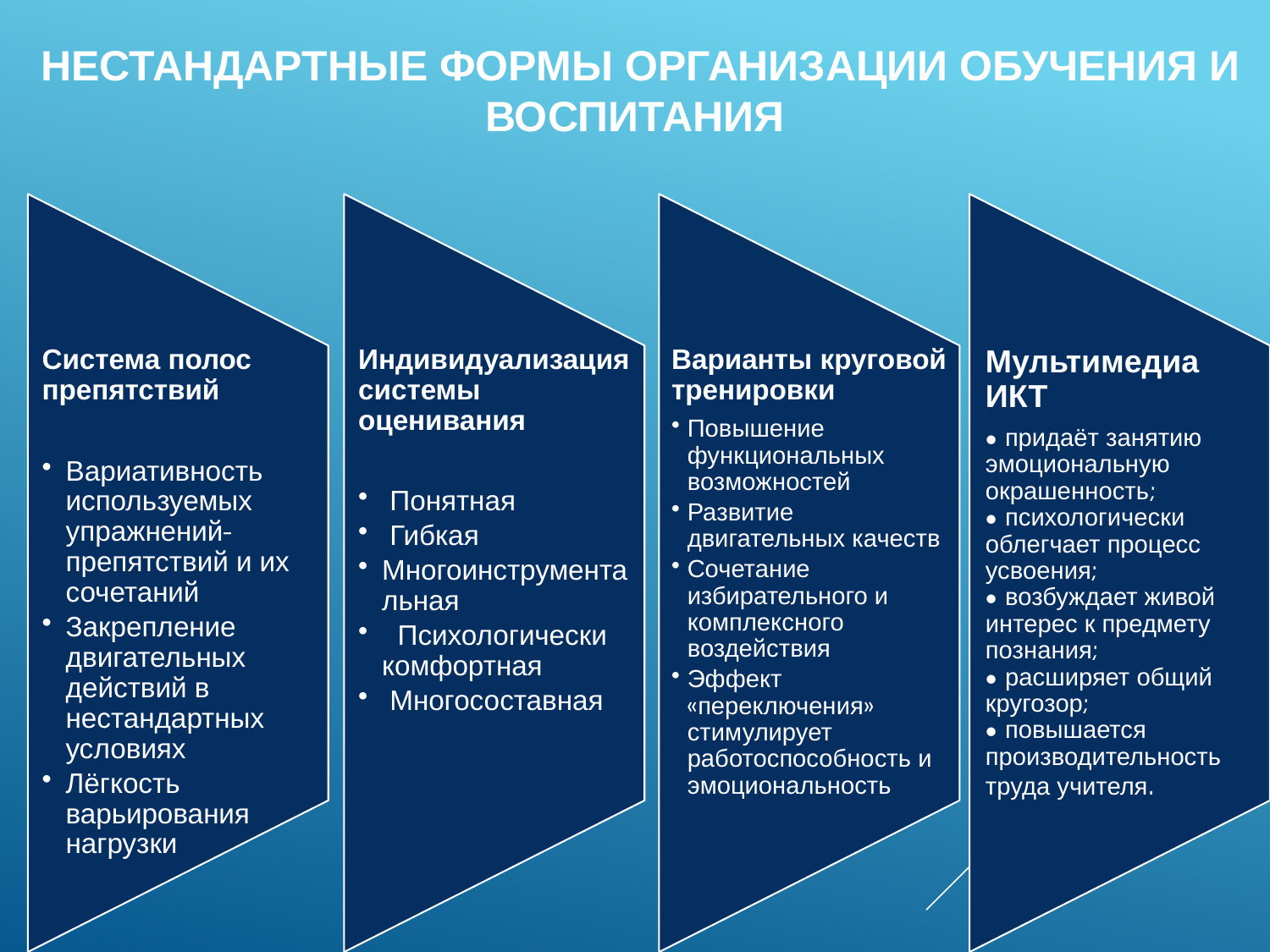

Нестандартные формы организации обучения и воспитания
Система полос препятствий

Вариативность  используемых упражнений-препятствий и их сочетаний
Закрепление двигательных действий в нестандартных условиях
Лёгкость варьирования нагрузки

Индивидуализация системы оценивания

 Понятная
 Гибкая
Многоинструментальная
  Психологически комфортная
 Многосоставная

Варианты круговой тренировки
Повышение функциональных возможностей
Развитие двигательных качеств
Сочетание избирательного и комплексного воздействия
Эффект «переключения» стимулирует работоспособность и эмоциональность

Мультимедиа ИКТ
• придаёт занятию эмоциональную окрашенность;
• психологически облегчает процесс усвоения;
• возбуждает живой интерес к предмету познания;
• расширяет общий кругозор;
• повышается производительность труда учителя.